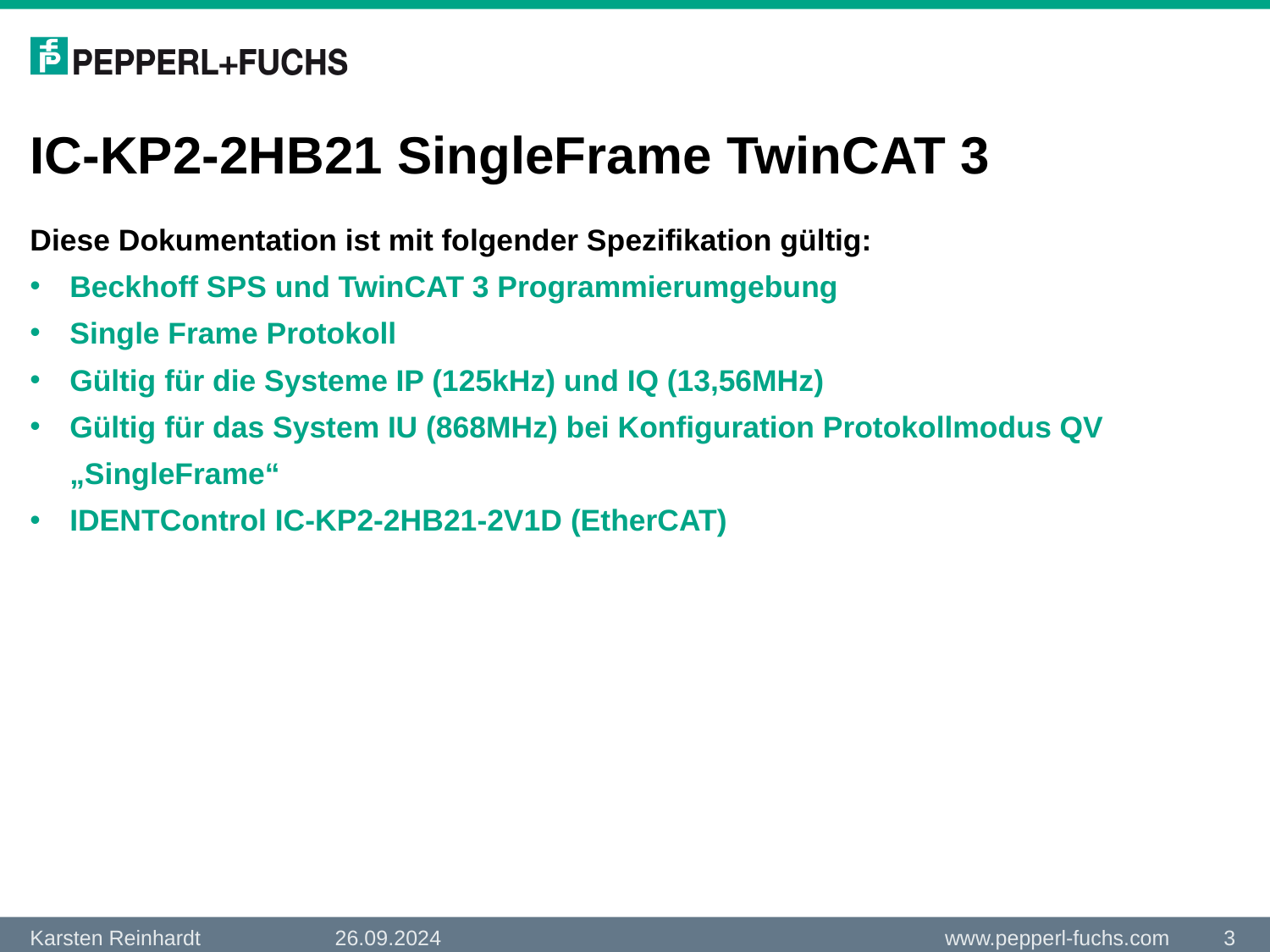

# IC-KP2-2HB21 SingleFrame TwinCAT 3
Diese Dokumentation ist mit folgender Spezifikation gültig:
Beckhoff SPS und TwinCAT 3 Programmierumgebung
Single Frame Protokoll
Gültig für die Systeme IP (125kHz) und IQ (13,56MHz)
Gültig für das System IU (868MHz) bei Konfiguration Protokollmodus QV „SingleFrame“
IDENTControl IC-KP2-2HB21-2V1D (EtherCAT)
26.09.2024
3
Karsten Reinhardt